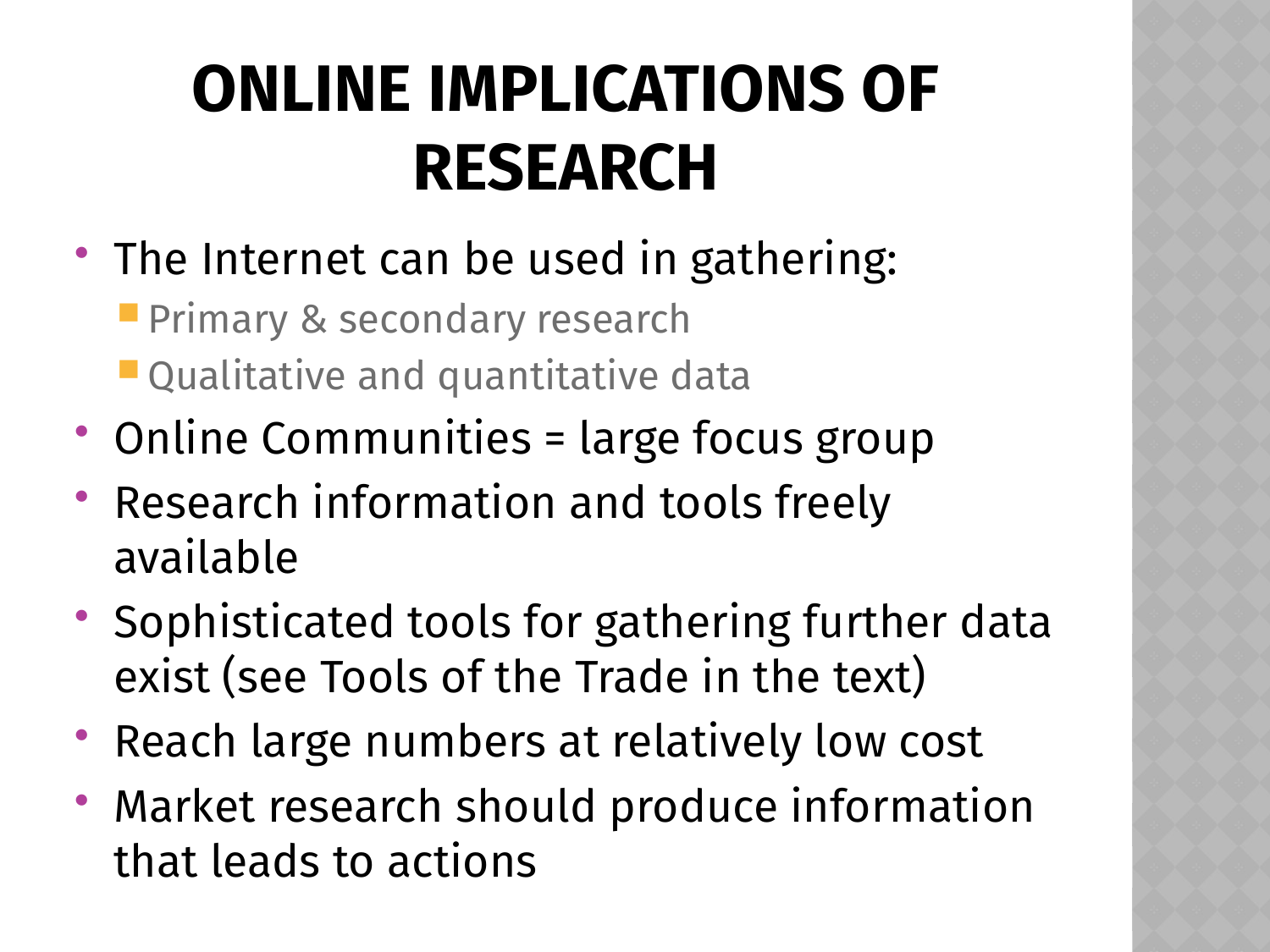

# Online Implications of research
The Internet can be used in gathering:
Primary & secondary research
Qualitative and quantitative data
Online Communities = large focus group
Research information and tools freely available
Sophisticated tools for gathering further data exist (see Tools of the Trade in the text)
Reach large numbers at relatively low cost
Market research should produce information that leads to actions